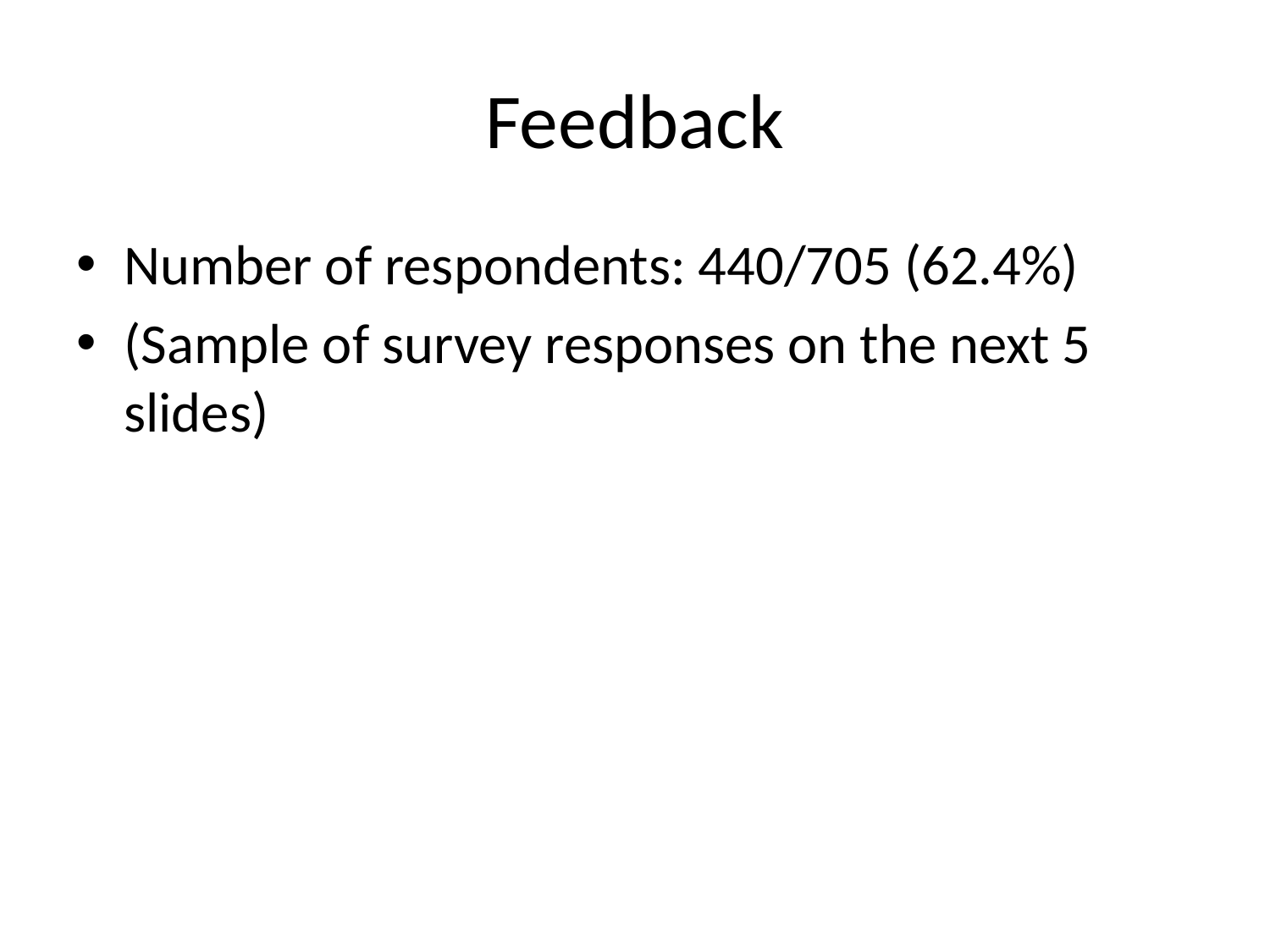

# Feedback
Number of respondents: 440/705 (62.4%)
(Sample of survey responses on the next 5 slides)